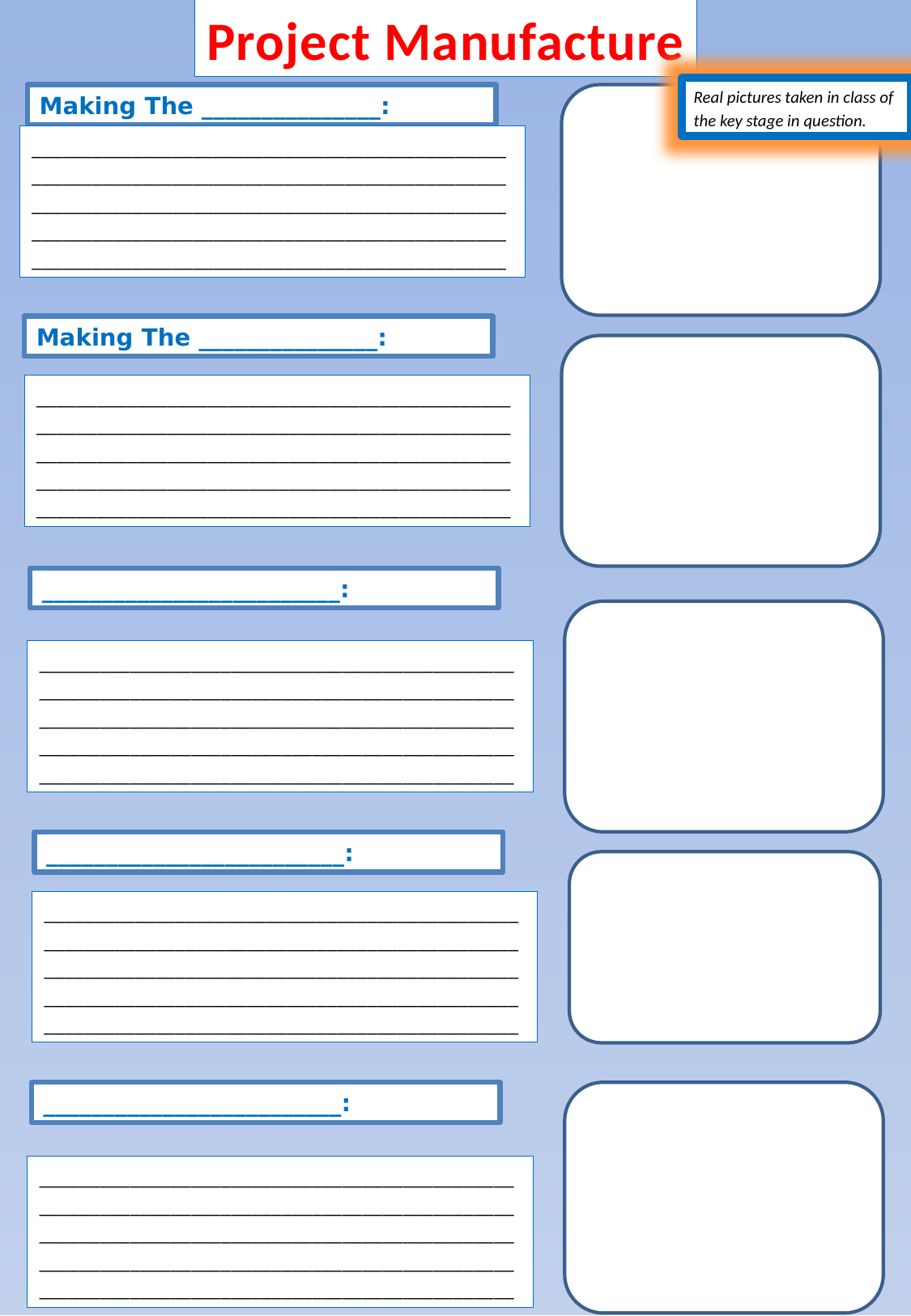

Project Manufacture
Real pictures taken in class of the key stage in question.
Making The _______________:

___________________________________________________________________________________________________________________________________________________________________________________________________________________________________________
Making The _______________:

___________________________________________________________________________________________________________________________________________________________________________________________________________________________________________
_________________________:

___________________________________________________________________________________________________________________________________________________________________________________________________________________________________________
_________________________:

___________________________________________________________________________________________________________________________________________________________________________________________________________________________________________
_________________________:

___________________________________________________________________________________________________________________________________________________________________________________________________________________________________________